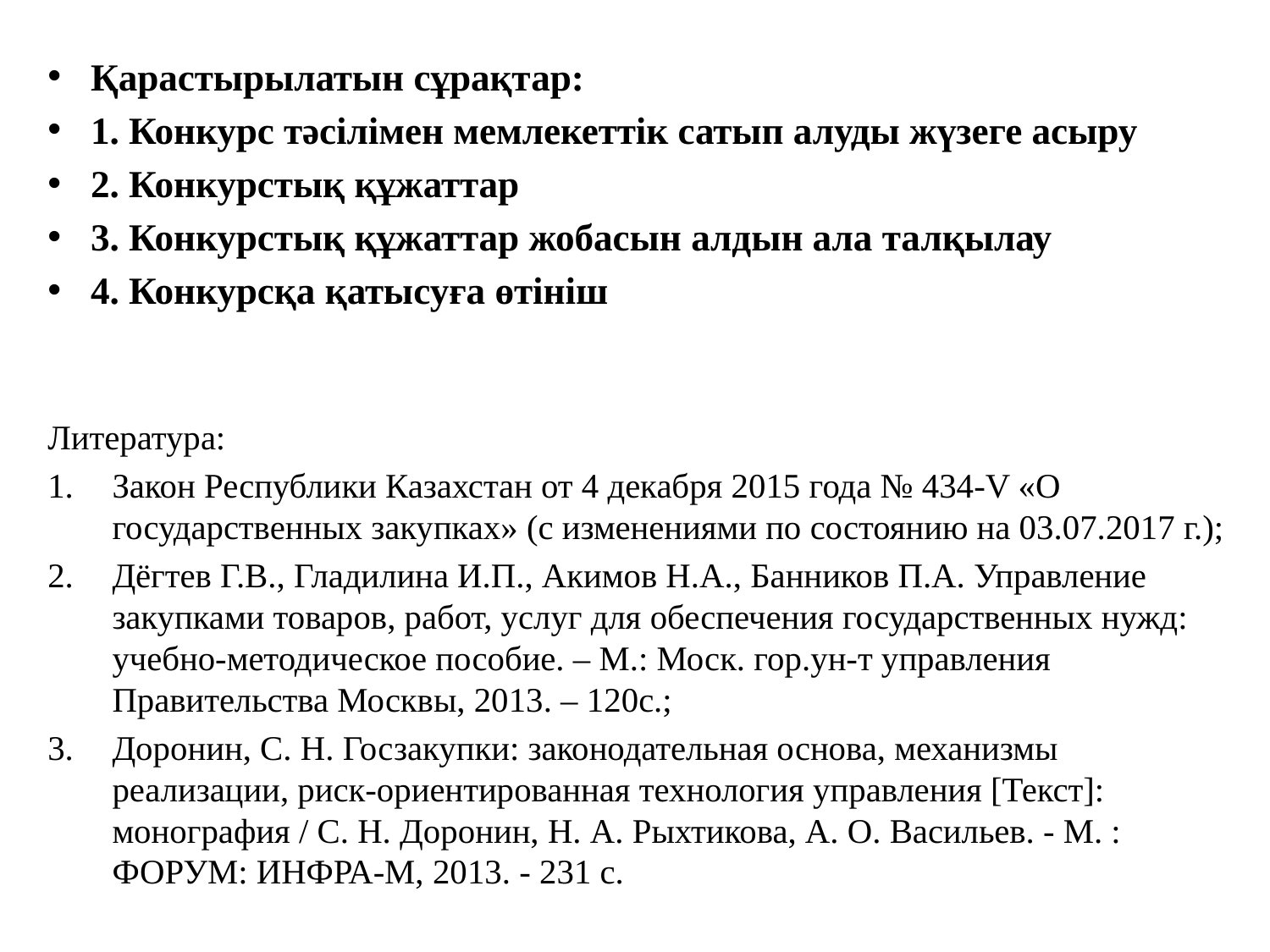

Қарастырылатын сұрақтар:
1. Конкурс тәсілімен мемлекеттік сатып алуды жүзеге асыру
2. Конкурстық құжаттар
3. Конкурстық құжаттар жобасын алдын ала талқылау
4. Конкурсқа қатысуға өтініш

Литература:
Закон Республики Казахстан от 4 декабря 2015 года № 434-V «О государственных закупках» (с изменениями по состоянию на 03.07.2017 г.);
Дёгтев Г.В., Гладилина И.П., Акимов Н.А., Банников П.А. Управление закупками товаров, работ, услуг для обеспечения государственных нужд: учебно-методическое пособие. – М.: Моск. гор.ун-т управления Правительства Москвы, 2013. – 120с.;
Доронин, С. Н. Госзакупки: законодательная основа, механизмы реализации, риск-ориентированная технология управления [Текст]: монография / С. Н. Доронин, Н. А. Рыхтикова, А. О. Васильев. - М. : ФОРУМ: ИНФРА-М, 2013. - 231 с.